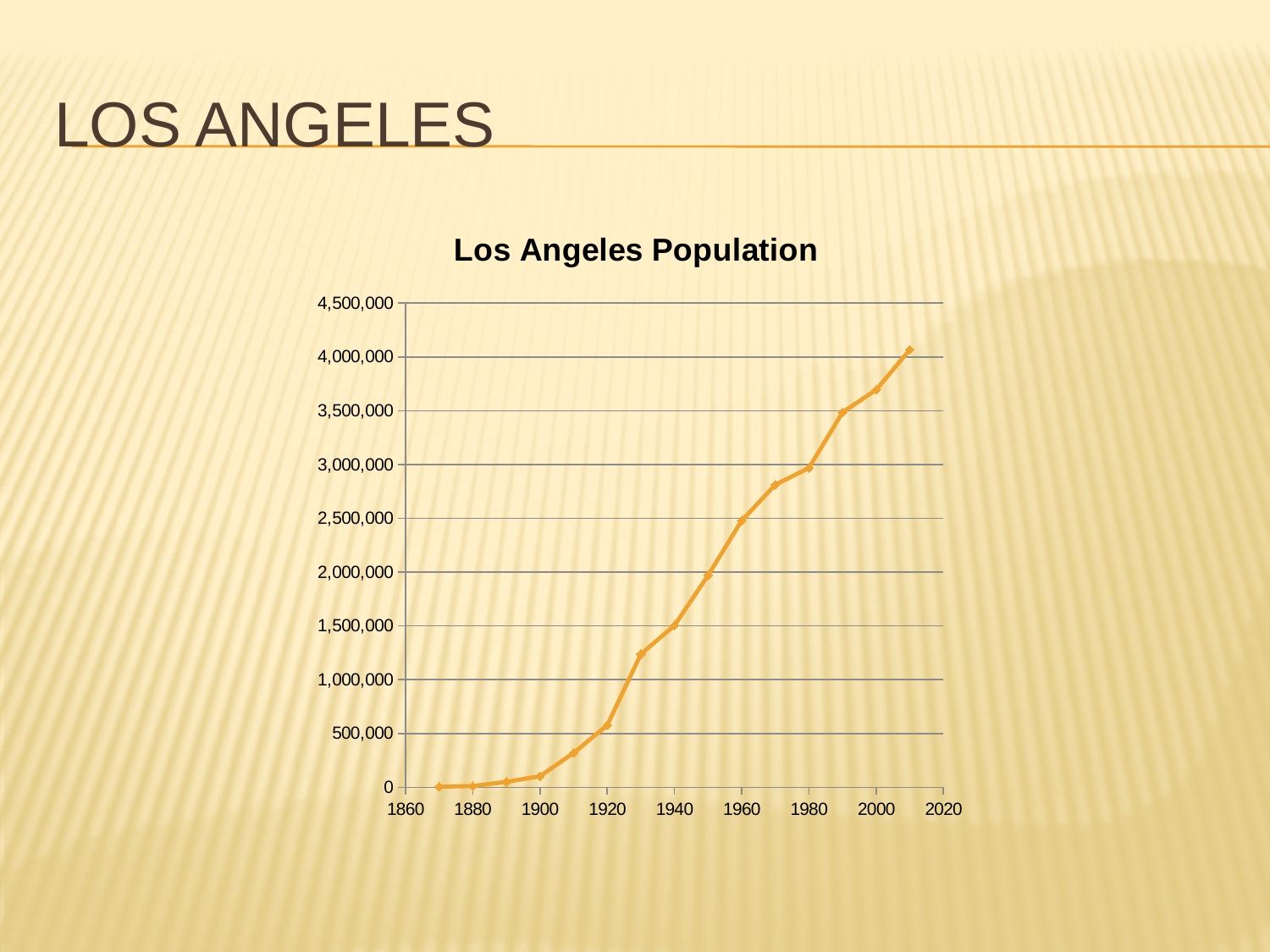

# Los Angeles

### Chart: Los Angeles Population

| Category |  |
|---|---|